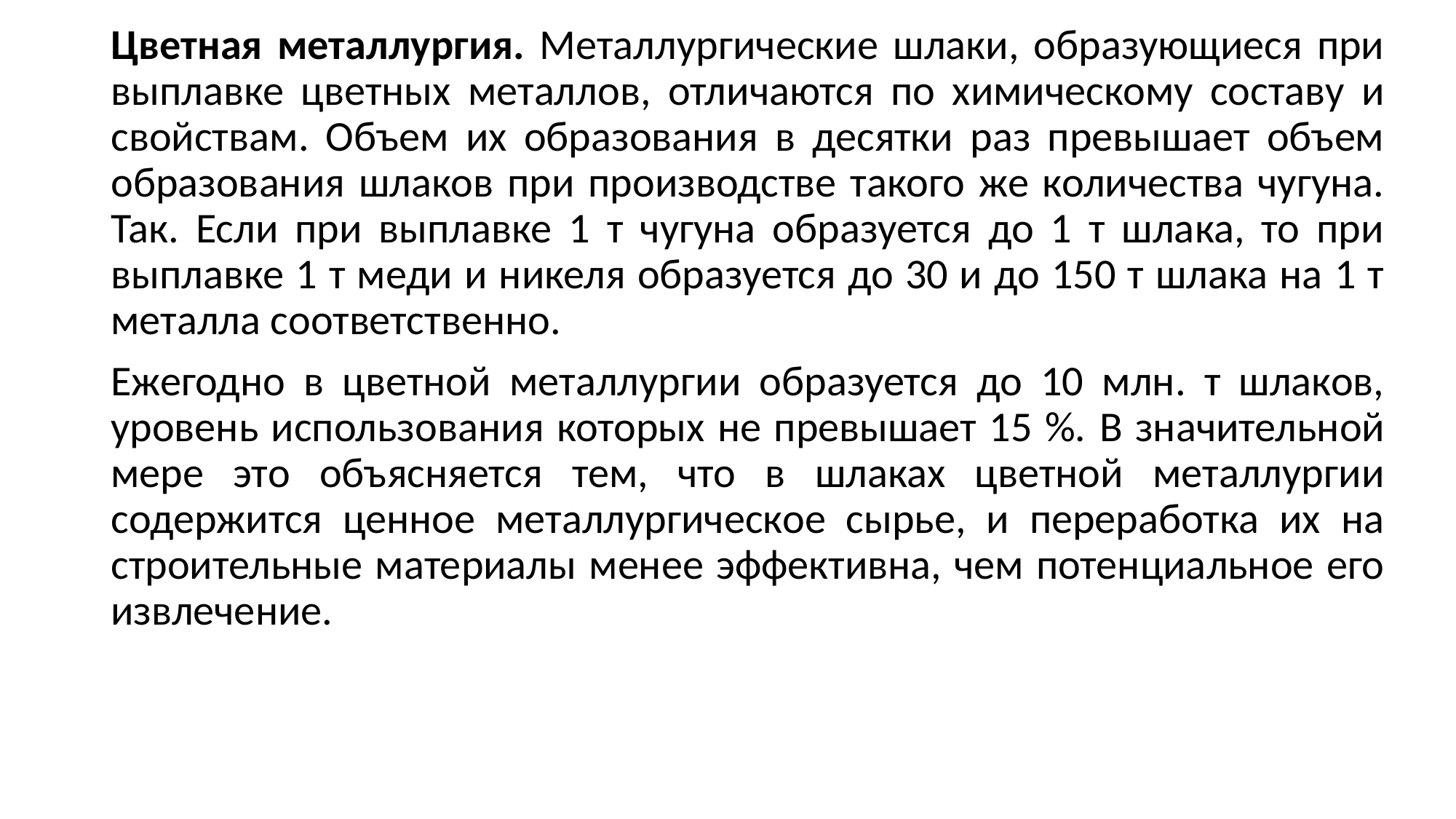

Цветная металлургия. Металлургические шлаки, образующиеся при выплавке цветных металлов, отличаются по химическому составу и свойствам. Объем их образования в десятки раз превышает объем образования шлаков при производстве такого же количества чугуна. Так. Если при выплавке 1 т чугуна образуется до 1 т шлака, то при выплавке 1 т меди и никеля образуется до 30 и до 150 т шлака на 1 т металла соответственно.
Ежегодно в цветной металлургии образуется до 10 млн. т шлаков, уровень использования которых не превышает 15 %. В значительной мере это объясняется тем, что в шлаках цветной металлургии содержится ценное металлургическое сырье, и переработка их на строительные материалы менее эффективна, чем потенциальное его извлечение.